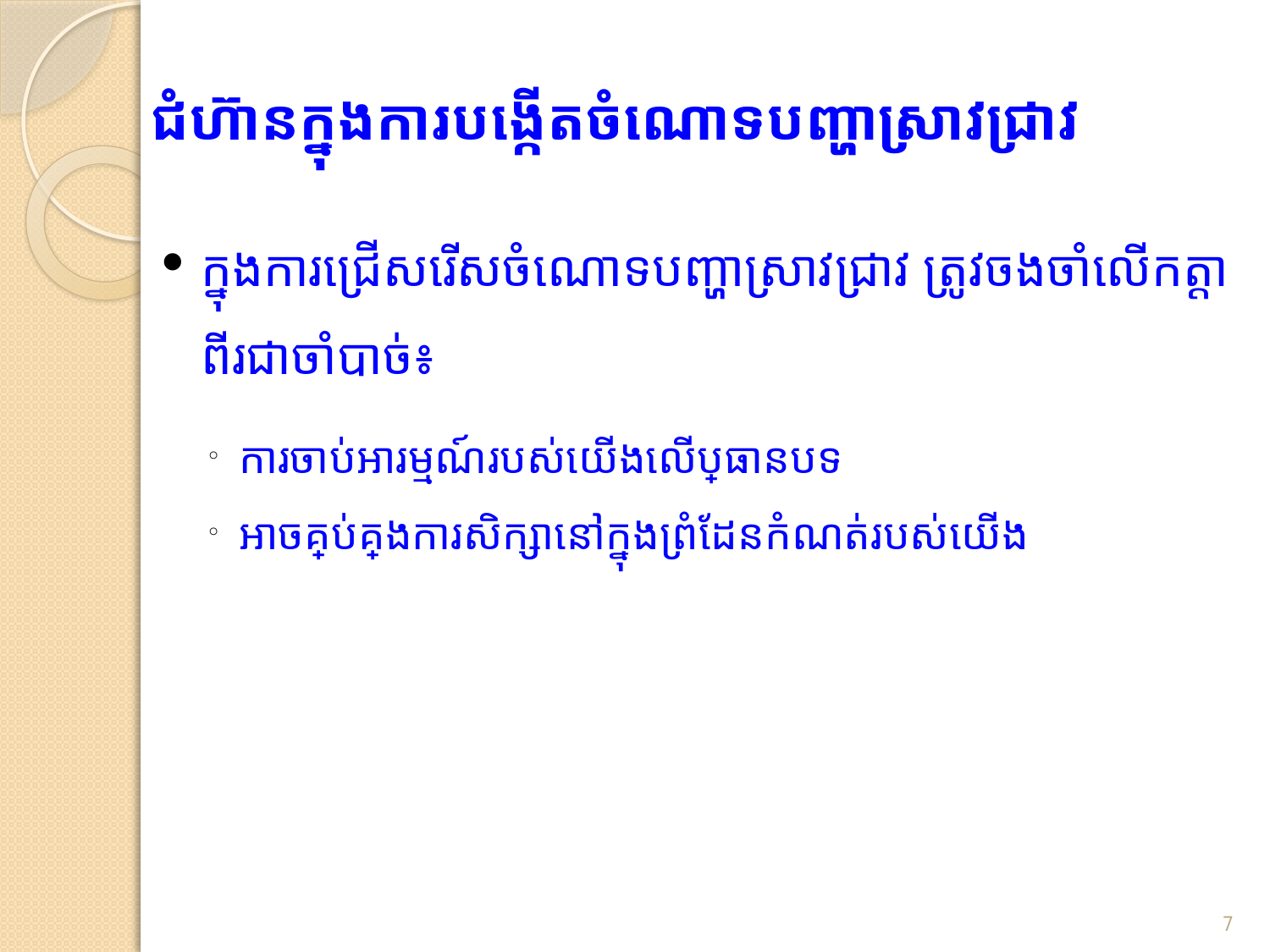

# ជំហ៊ានក្នុងការបង្កើតចំណោទបញ្ហាស្រាវជ្រាវ
ក្នុងការជ្រើសរើសចំណោទបញ្ហាស្រាវជ្រាវ ត្រូវចងចាំលើកត្តាពីរជាចាំបាច់៖
ការចាប់អារម្មណ៍របស់យើងលើប្រធានបទ
អាចគ្រប់គ្រងការសិក្សានៅក្នុងព្រំដែនកំណត់របស់យើង
7